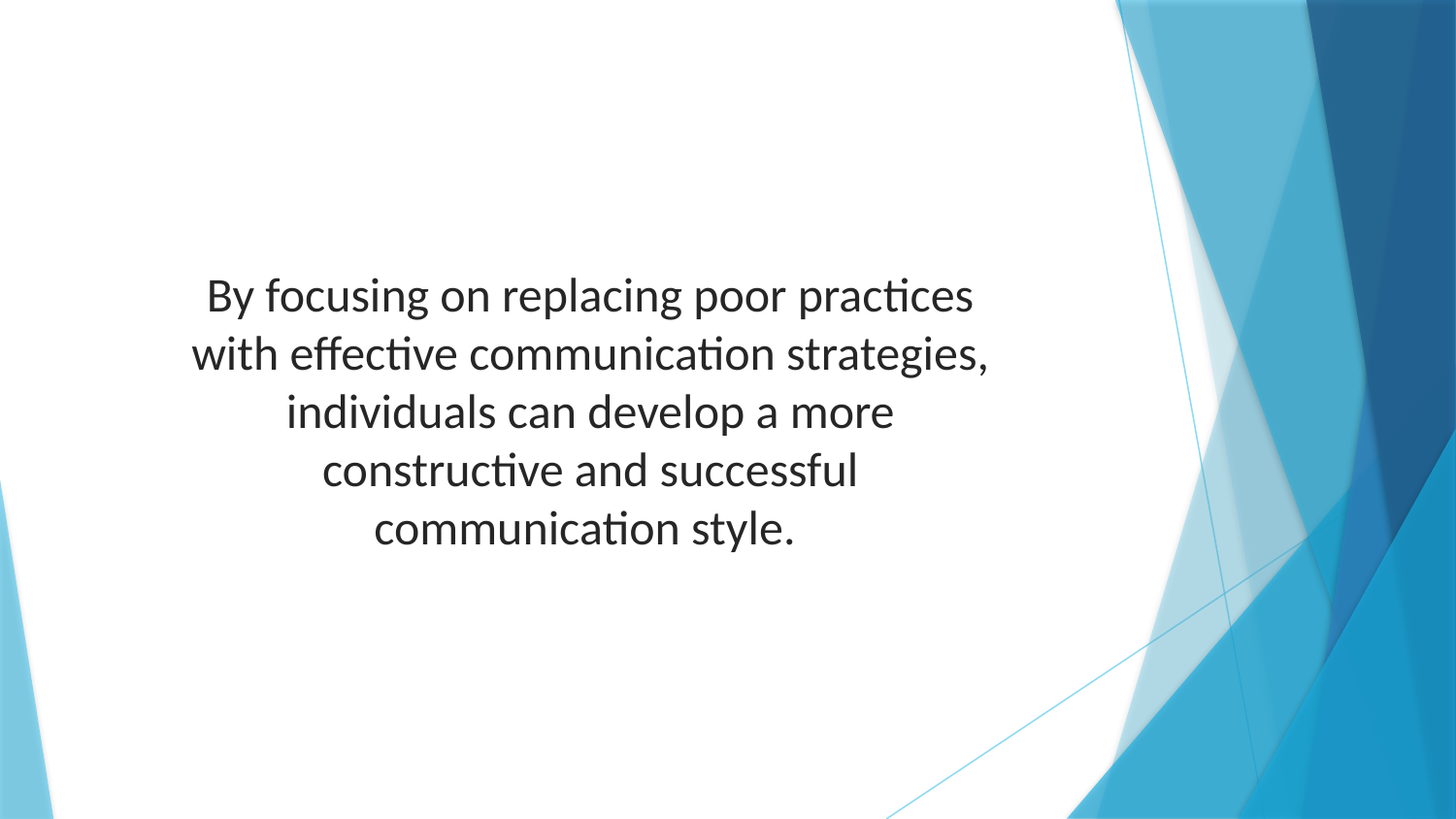

By focusing on replacing poor practices with effective communication strategies, individuals can develop a more constructive and successful communication style.